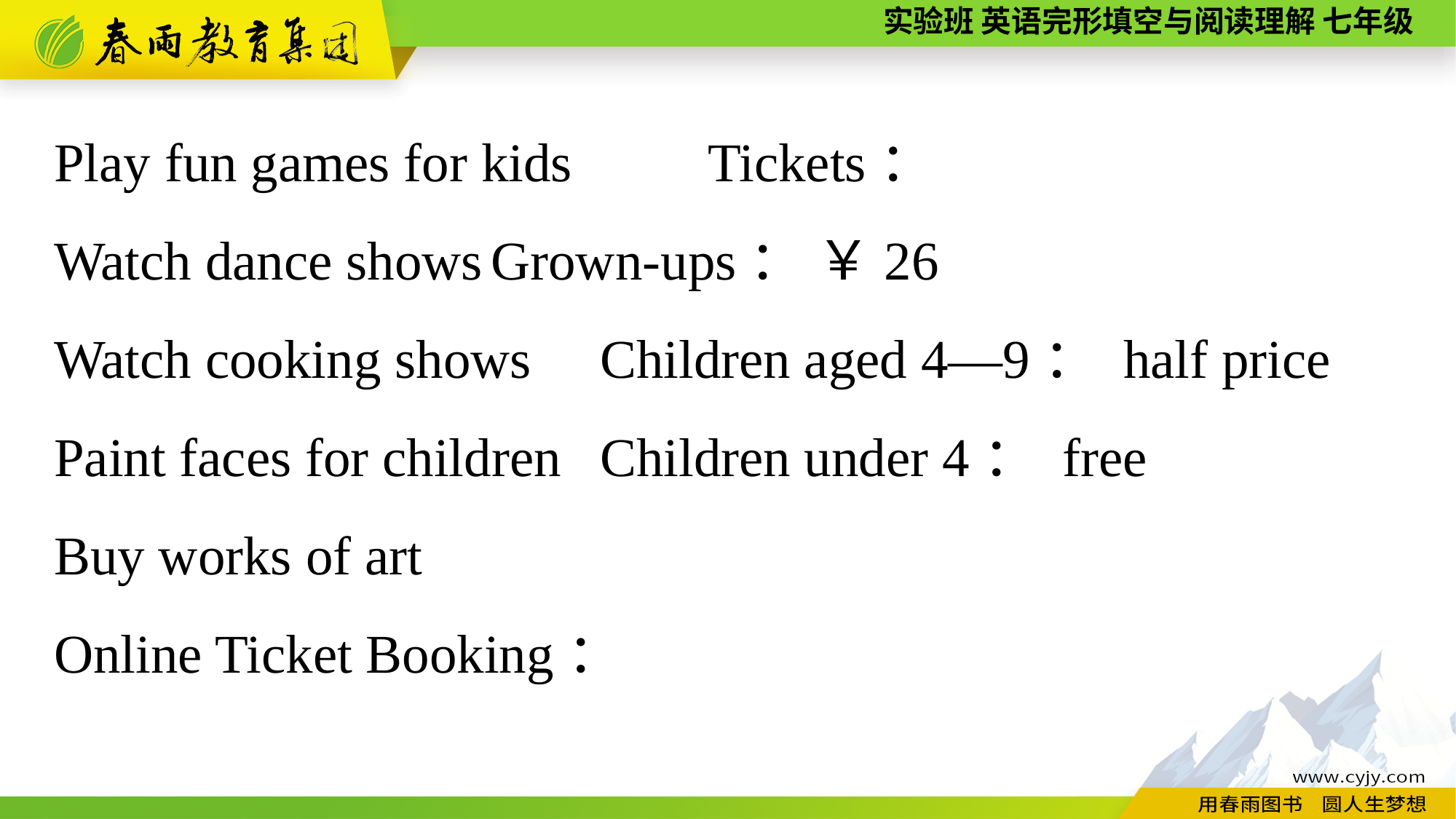

Play fun games for kids　　Tickets：
Watch dance shows	Grown-ups： ￥26
Watch cooking shows	Children aged 4—9： half price
Paint faces for children	Children under 4： free
Buy works of art
Online Ticket Booking：